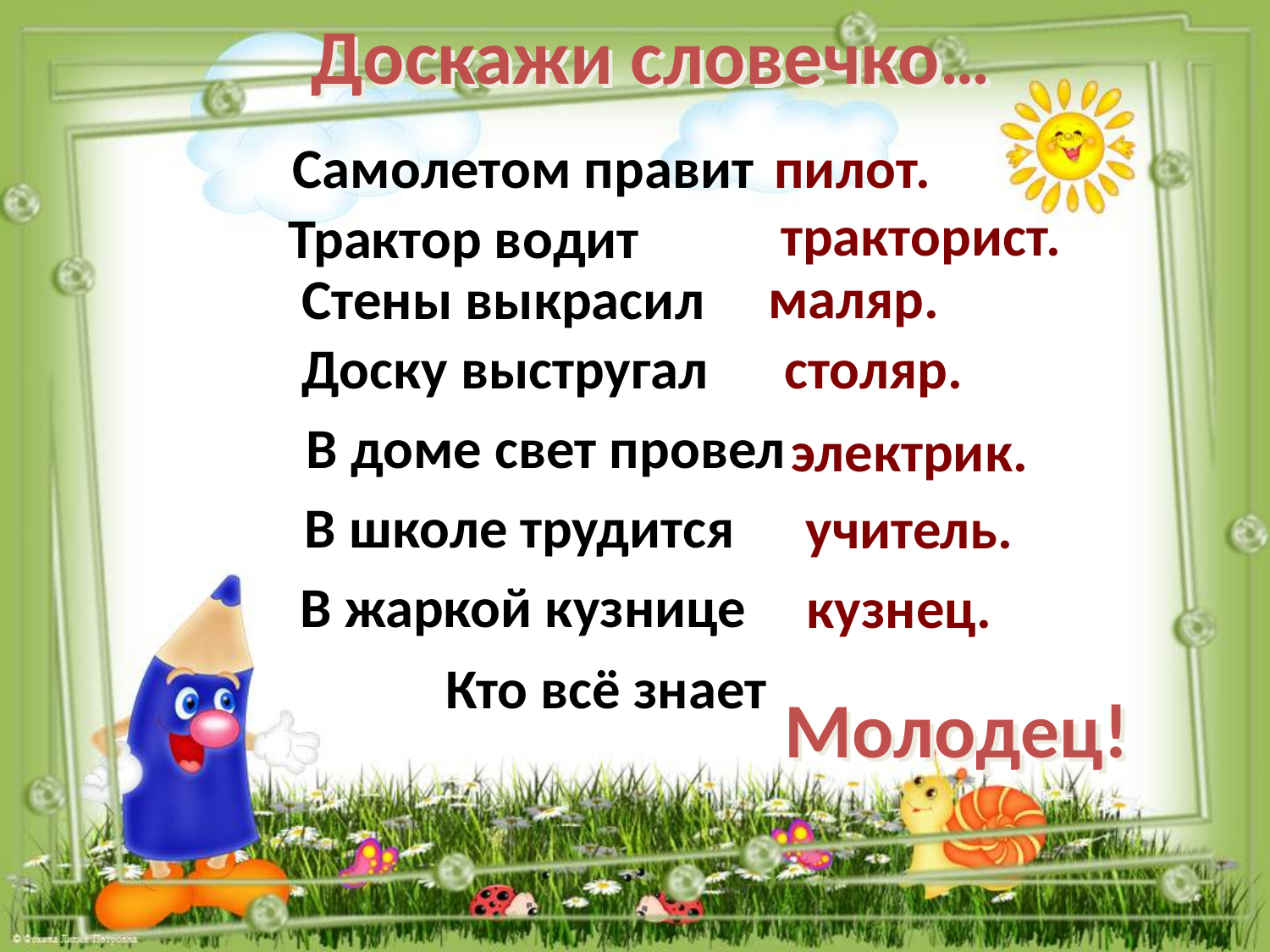

# Доскажи словечко…
Самолетом правит
пилот.
тракторист.
Трактор водит
маляр.
Стены выкрасил
Доску выстругал
столяр.
В доме свет провел
электрик.
В школе трудится
учитель.
В жаркой кузнице
кузнец.
Кто всё знает
Молодец!